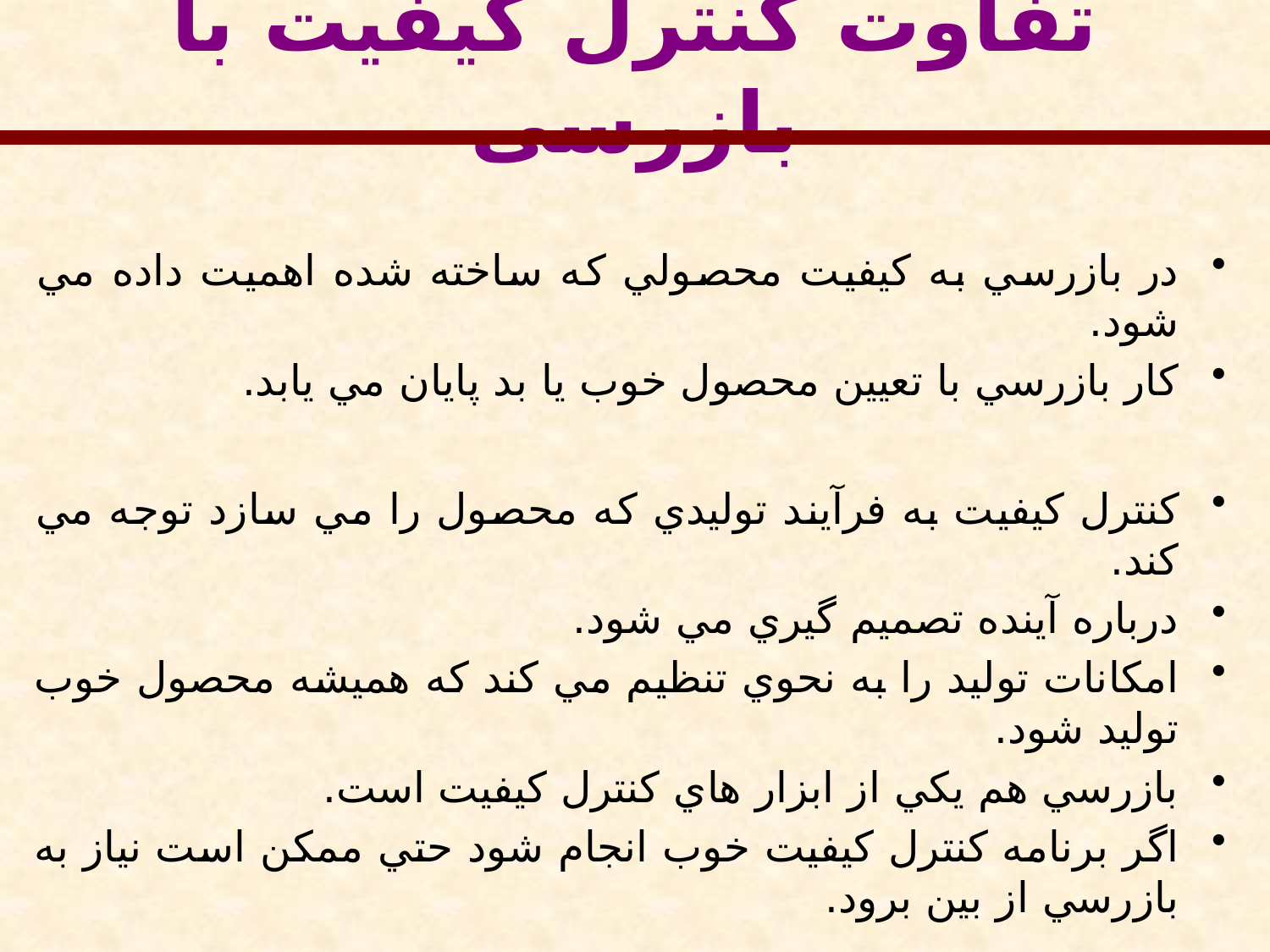

تفاوت کنترل کیفیت با بازرسی

در بازرسي به كيفيت محصولي كه ساخته شده اهميت داده مي شود.
كار بازرسي با تعيين محصول خوب يا بد پايان مي يابد.

كنترل كيفيت به فرآيند توليدي كه محصول را مي سازد توجه مي كند.
درباره آينده تصميم گيري مي شود.
امكانات توليد را به نحوي تنظيم مي كند كه هميشه محصول خوب توليد شود.
بازرسي هم يكي از ابزار هاي كنترل كيفيت است.
اگر برنامه كنترل كيفيت خوب انجام شود حتي ممكن است نياز به بازرسي از بين برود.